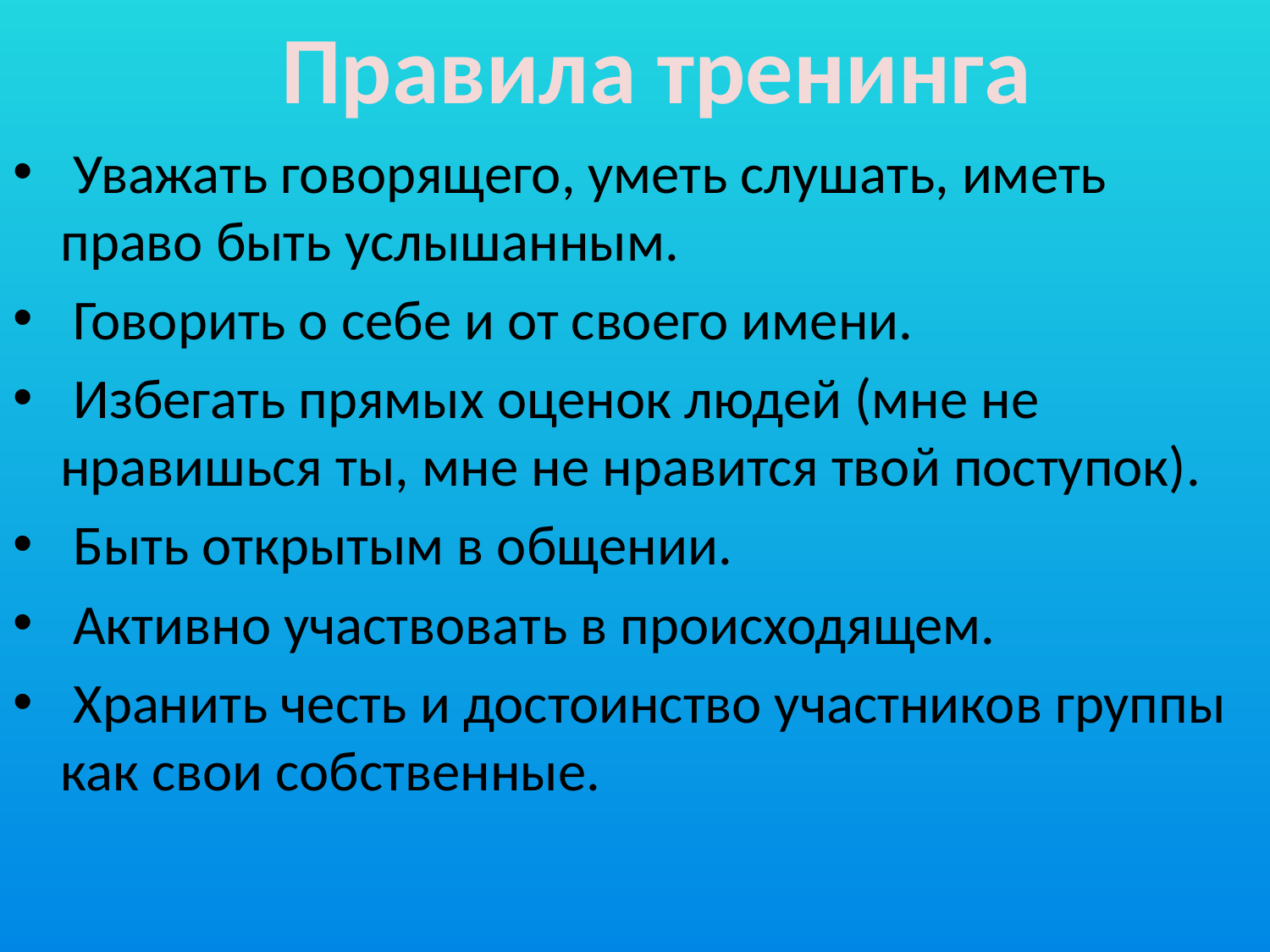

Правила тренинга
 Уважать говорящего, уметь слушать, иметь право быть услышанным.
 Говорить о себе и от своего имени.
 Избегать прямых оценок людей (мне не нравишься ты, мне не нравится твой поступок).
 Быть открытым в общении.
 Активно участвовать в происходящем.
 Хранить честь и достоинство участников группы как свои собственные.